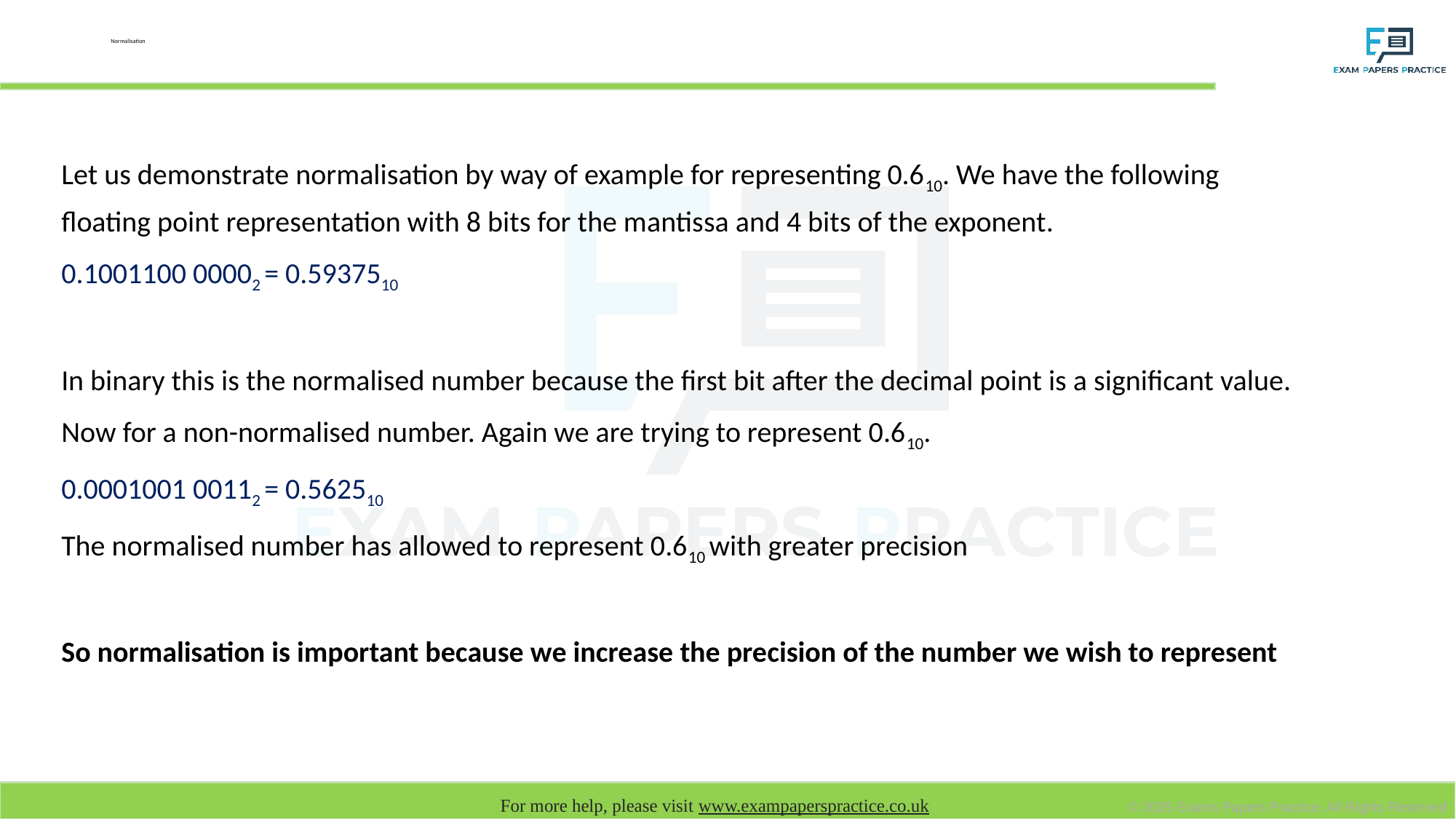

# Normalisation
Let us demonstrate normalisation by way of example for representing 0.610. We have the following floating point representation with 8 bits for the mantissa and 4 bits of the exponent.
0.1001100 00002 = 0.5937510

In binary this is the normalised number because the first bit after the decimal point is a significant value.
Now for a non-normalised number. Again we are trying to represent 0.610.
0.0001001 00112 = 0.562510
The normalised number has allowed to represent 0.610 with greater precision

So normalisation is important because we increase the precision of the number we wish to represent